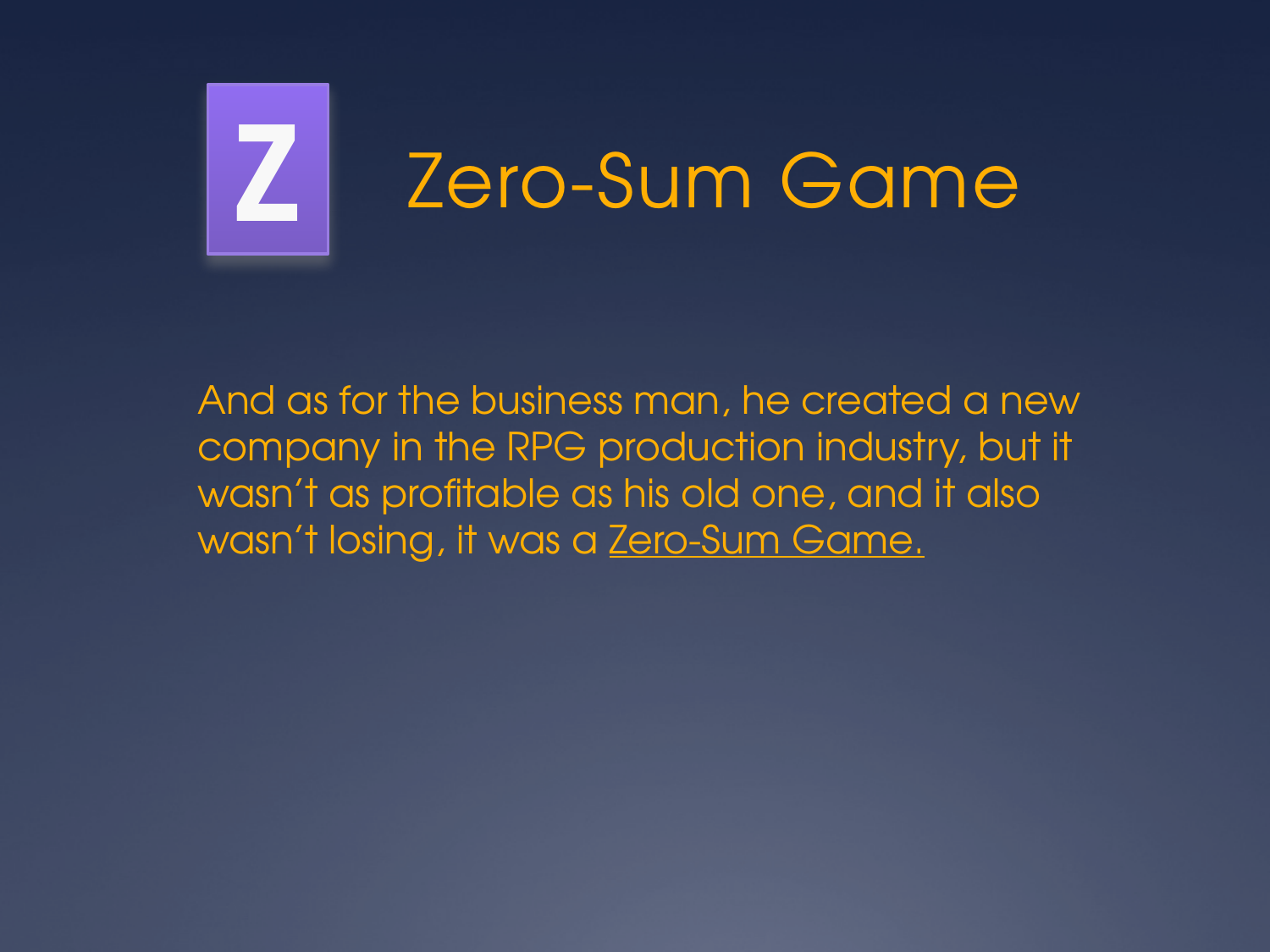

Z
# Zero-Sum Game

	And as for the business man, he created a new company in the RPG production industry, but it wasn’t as profitable as his old one, and it also wasn’t losing, it was a Zero-Sum Game.